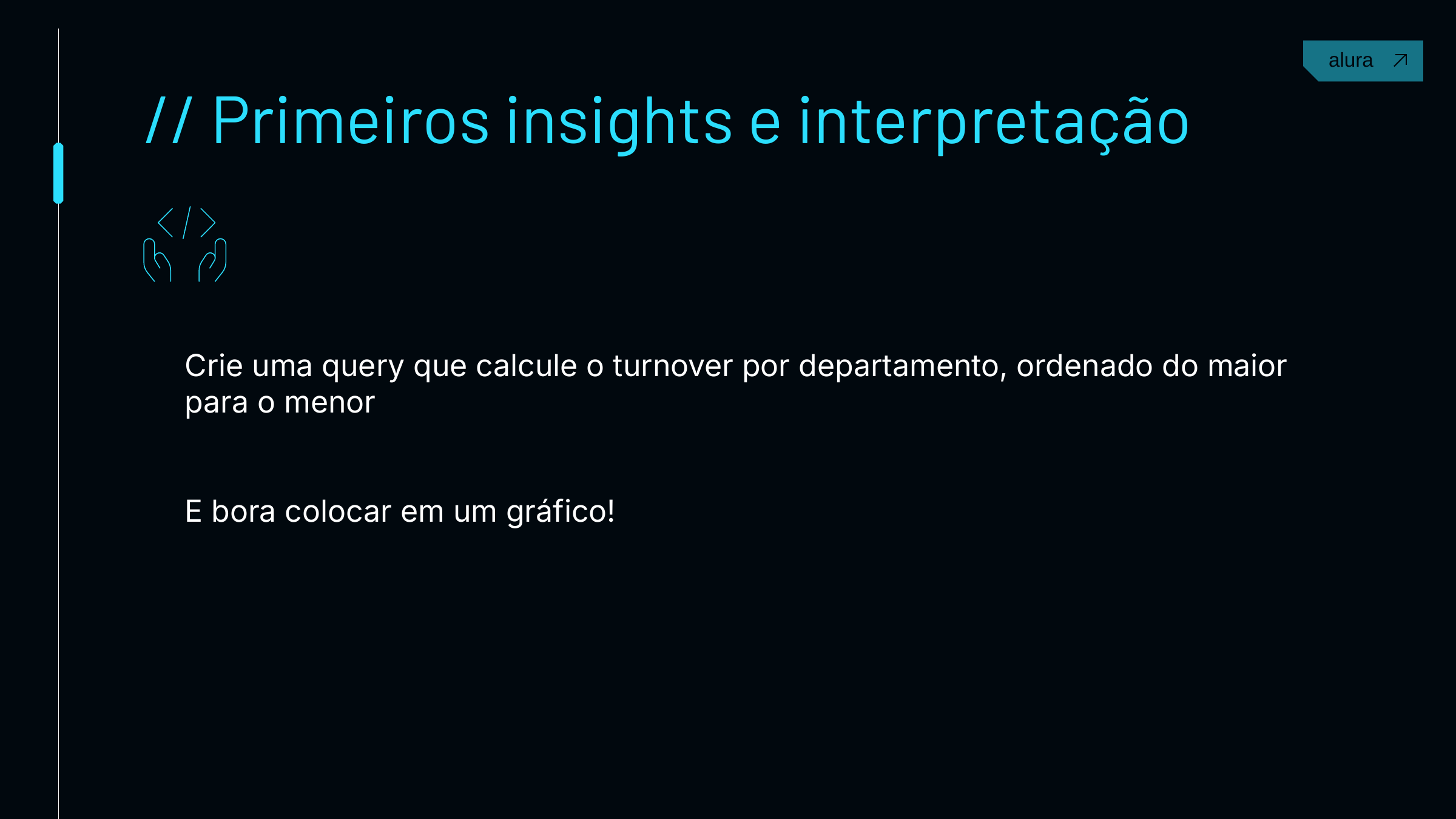

Contact
// Primeiros insights e interpretação

Crie uma query que calcule o turnover por departamento, ordenado do maior para o menor

E bora colocar em um gráfico!